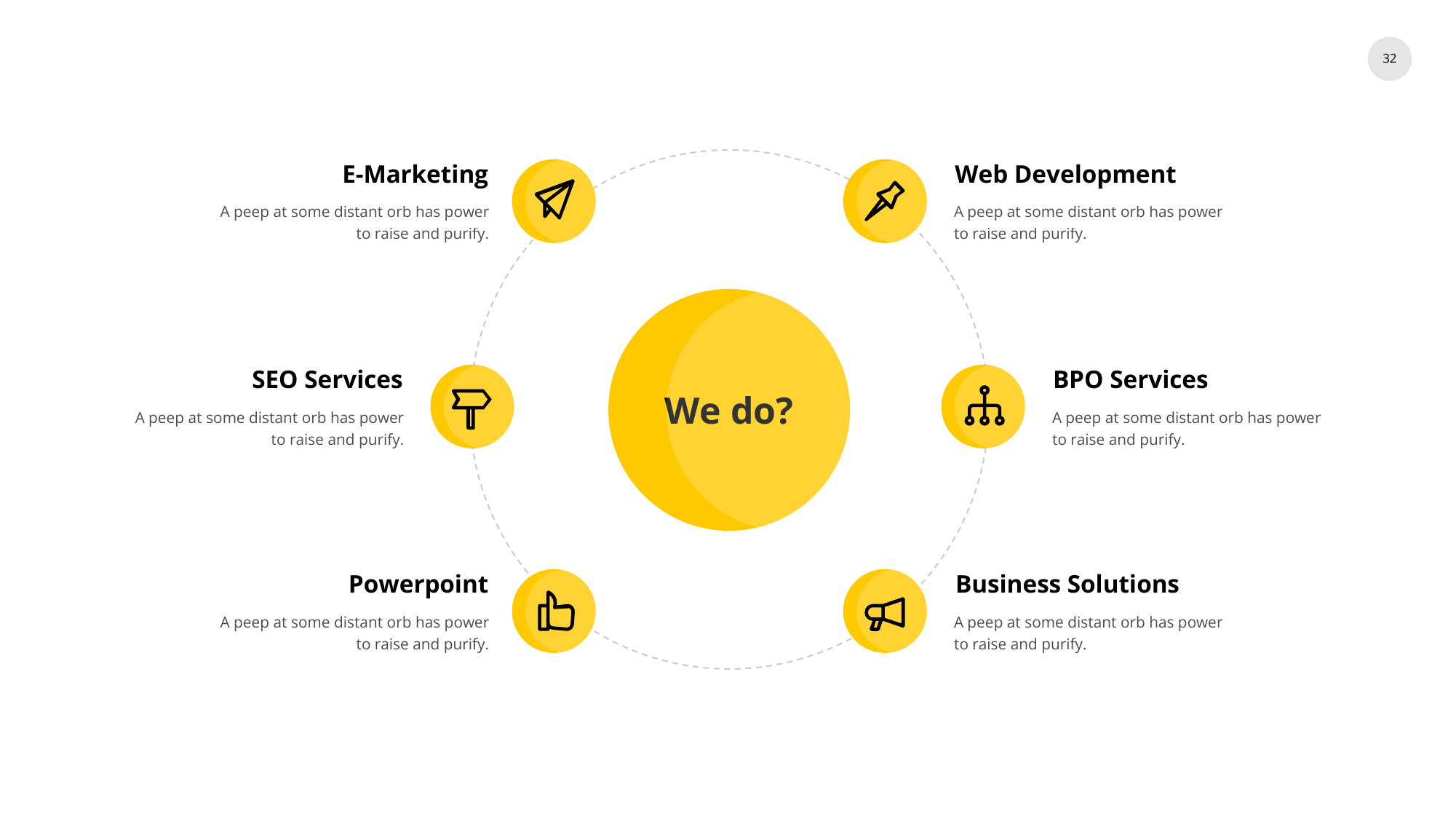

32

E-Marketing
Web Development

A peep at some distant orb has power to raise and purify.
A peep at some distant orb has power to raise and purify.
We do?

SEO Services
BPO Services

A peep at some distant orb has power to raise and purify.
A peep at some distant orb has power to raise and purify.
Powerpoint
Business Solutions

A peep at some distant orb has power to raise and purify.
A peep at some distant orb has power to raise and purify.